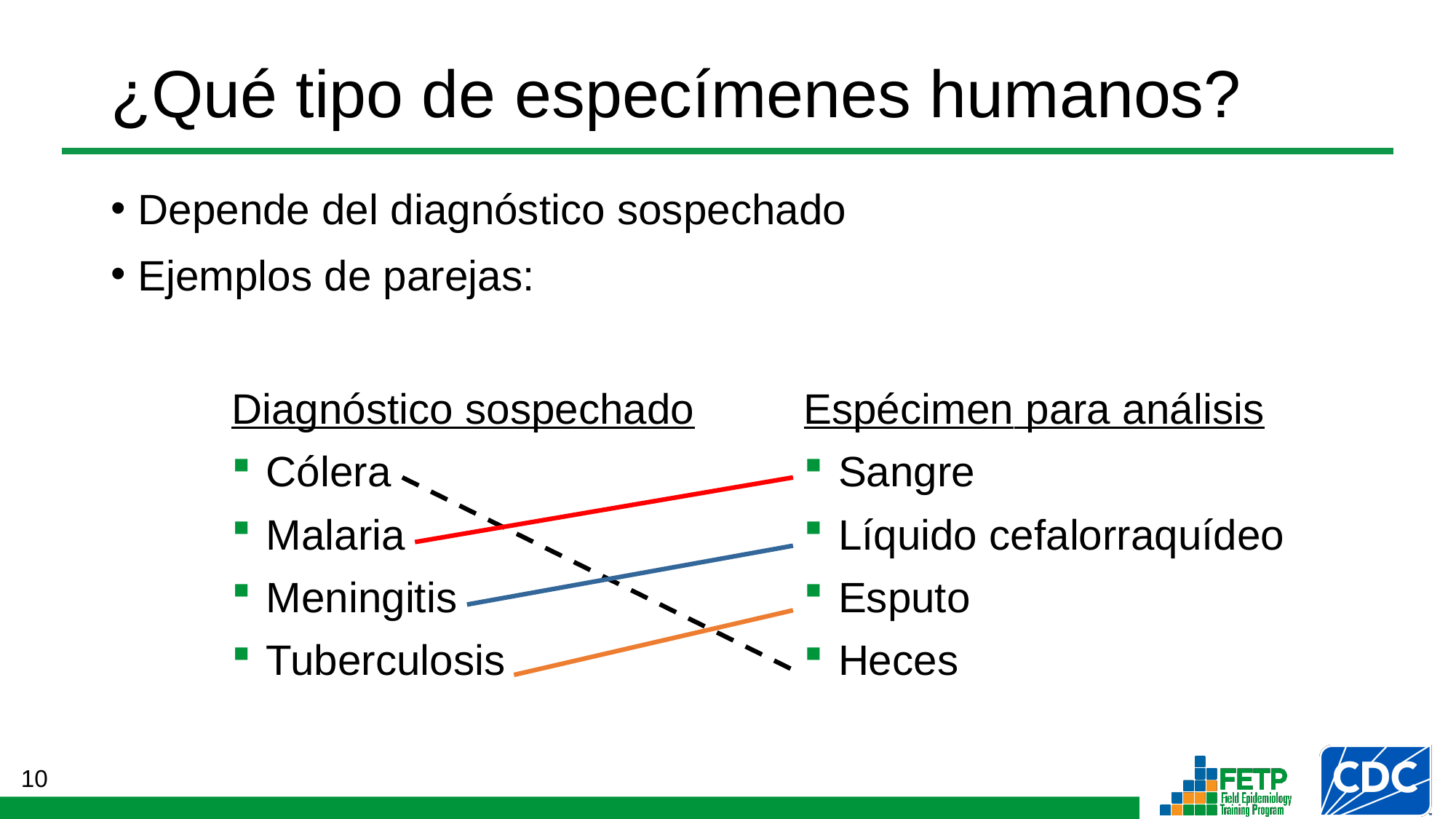

# ¿Qué tipo de especímenes humanos?
Depende del diagnóstico sospechado
Ejemplos de parejas:
Diagnóstico sospechado
Cólera
Malaria
Meningitis
Tuberculosis
Espécimen para análisis
Sangre
Líquido cefalorraquídeo
Esputo
Heces